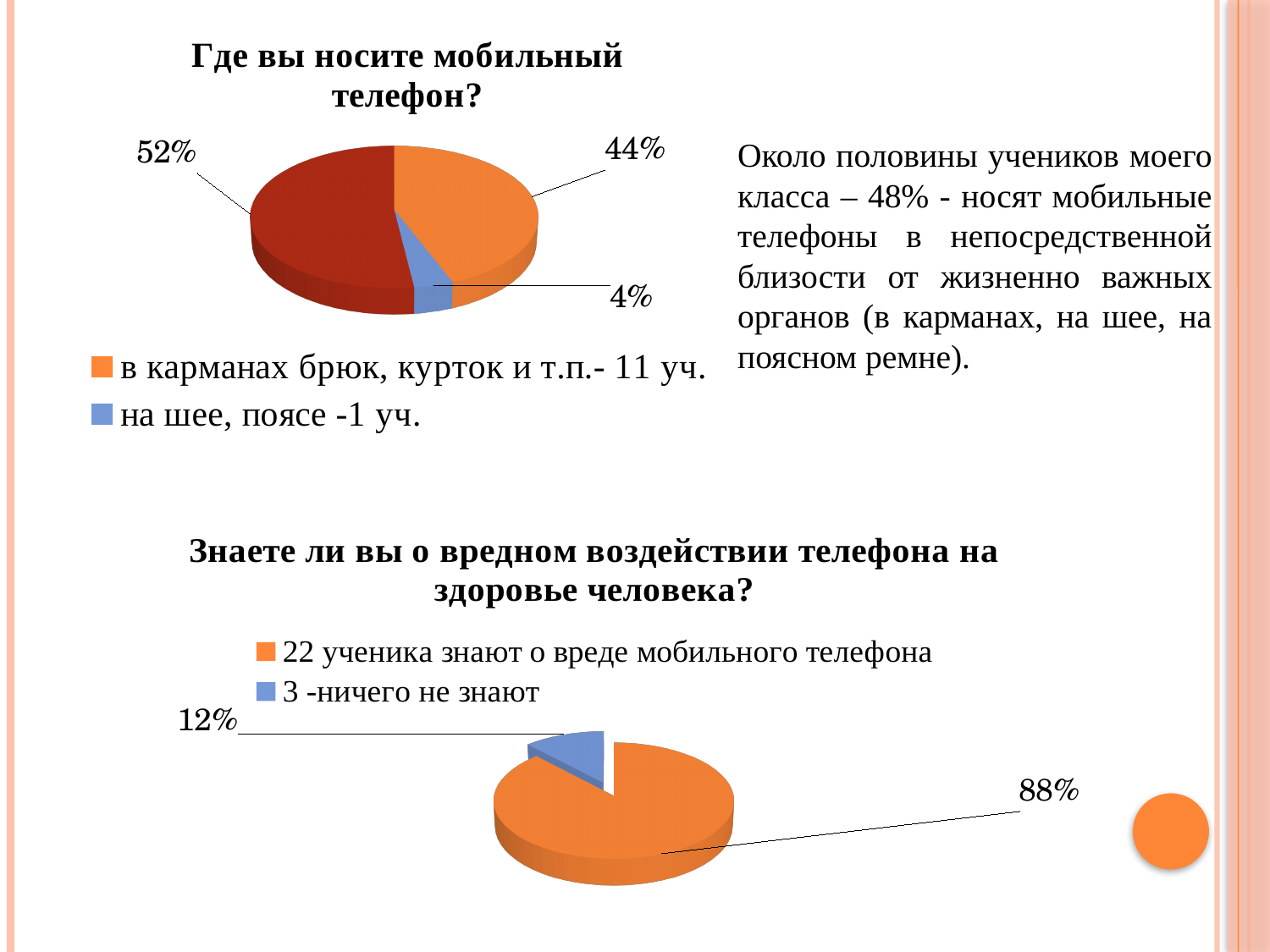

[unsupported chart]

Около половины учеников моего класса – 48% - носят мобильные телефоны в непосредственной близости от жизненно важных органов (в карманах, на шее, на поясном ремне).

[unsupported chart]